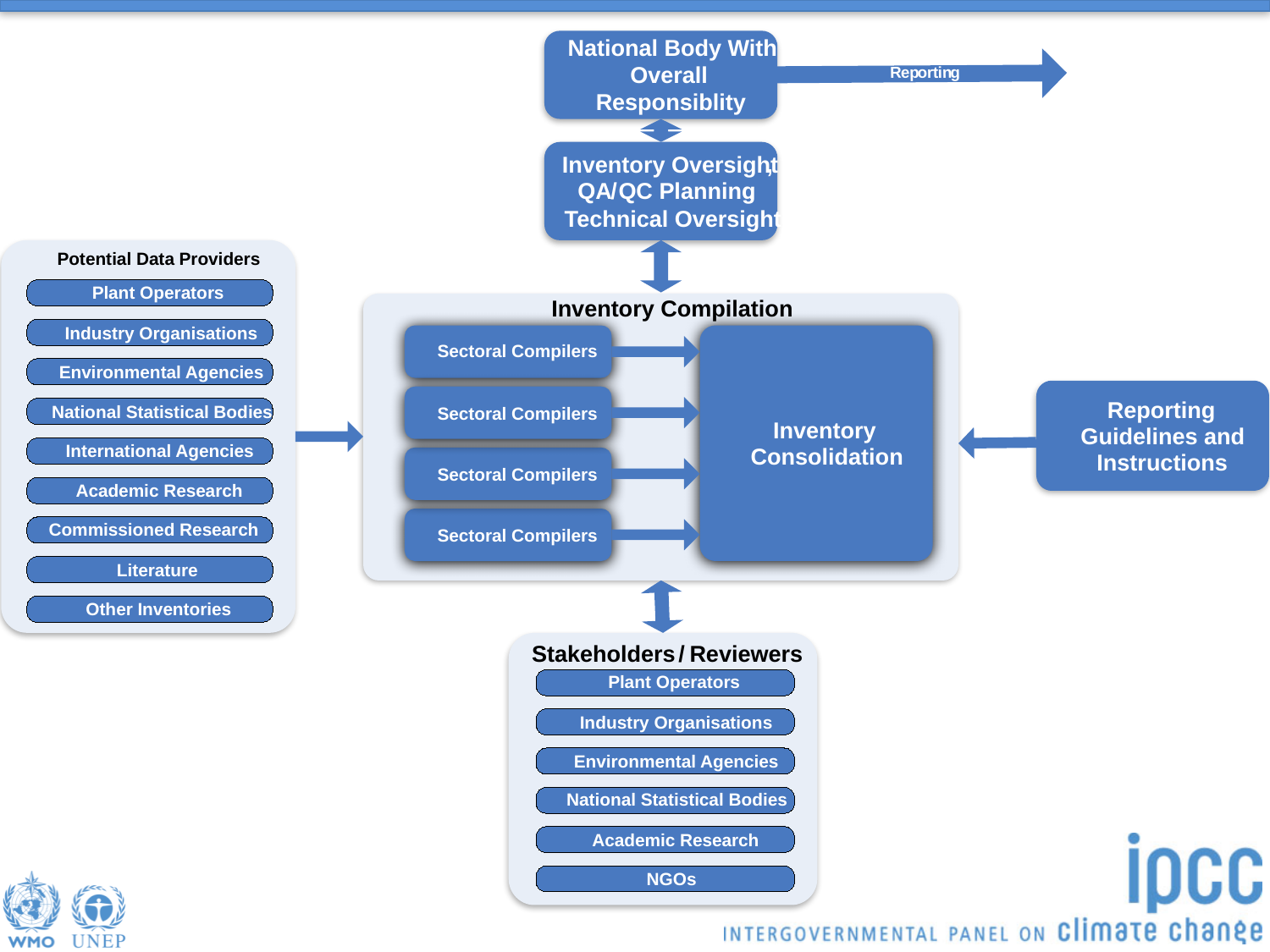

National Body With

Overall
R
e
p
o
r
t
i
n
g
Responsiblity

Inventory Oversight
,
QA
/
QC Planning
,
Technical Oversight

Potential Data Providers

Plant Operators

Inventory Compilation

Industry Organisations

Sectoral Compilers

Environmental Agencies

Reporting

National Statistical Bodies
Sectoral Compilers
Inventory

Guidelines and

International Agencies
Consolidation

Instructions

Sectoral Compilers

Academic Research

Commissioned Research

Sectoral Compilers

Literature

Other Inventories

Stakeholders
/
Reviewers

Plant Operators

Industry Organisations

Environmental Agencies

National Statistical Bodies

Academic Research

NGOs